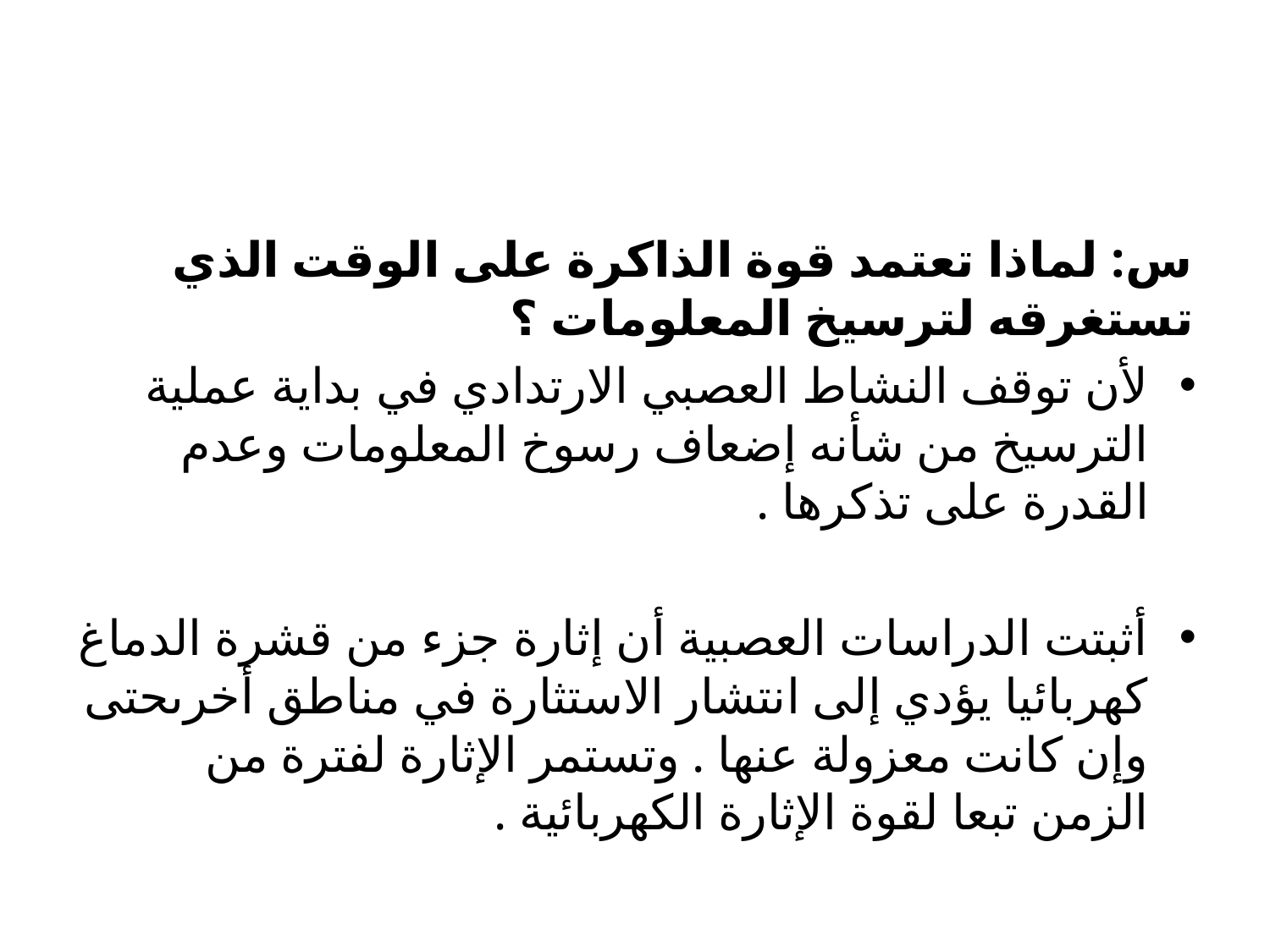

#
س: لماذا تعتمد قوة الذاكرة على الوقت الذي تستغرقه لترسيخ المعلومات ؟
لأن توقف النشاط العصبي الارتدادي في بداية عملية الترسيخ من شأنه إضعاف رسوخ المعلومات وعدم القدرة على تذكرها .

أثبتت الدراسات العصبية أن إثارة جزء من قشرة الدماغ كهربائيا يؤدي إلى انتشار الاستثارة في مناطق أخرىحتى وإن كانت معزولة عنها . وتستمر الإثارة لفترة من الزمن تبعا لقوة الإثارة الكهربائية .